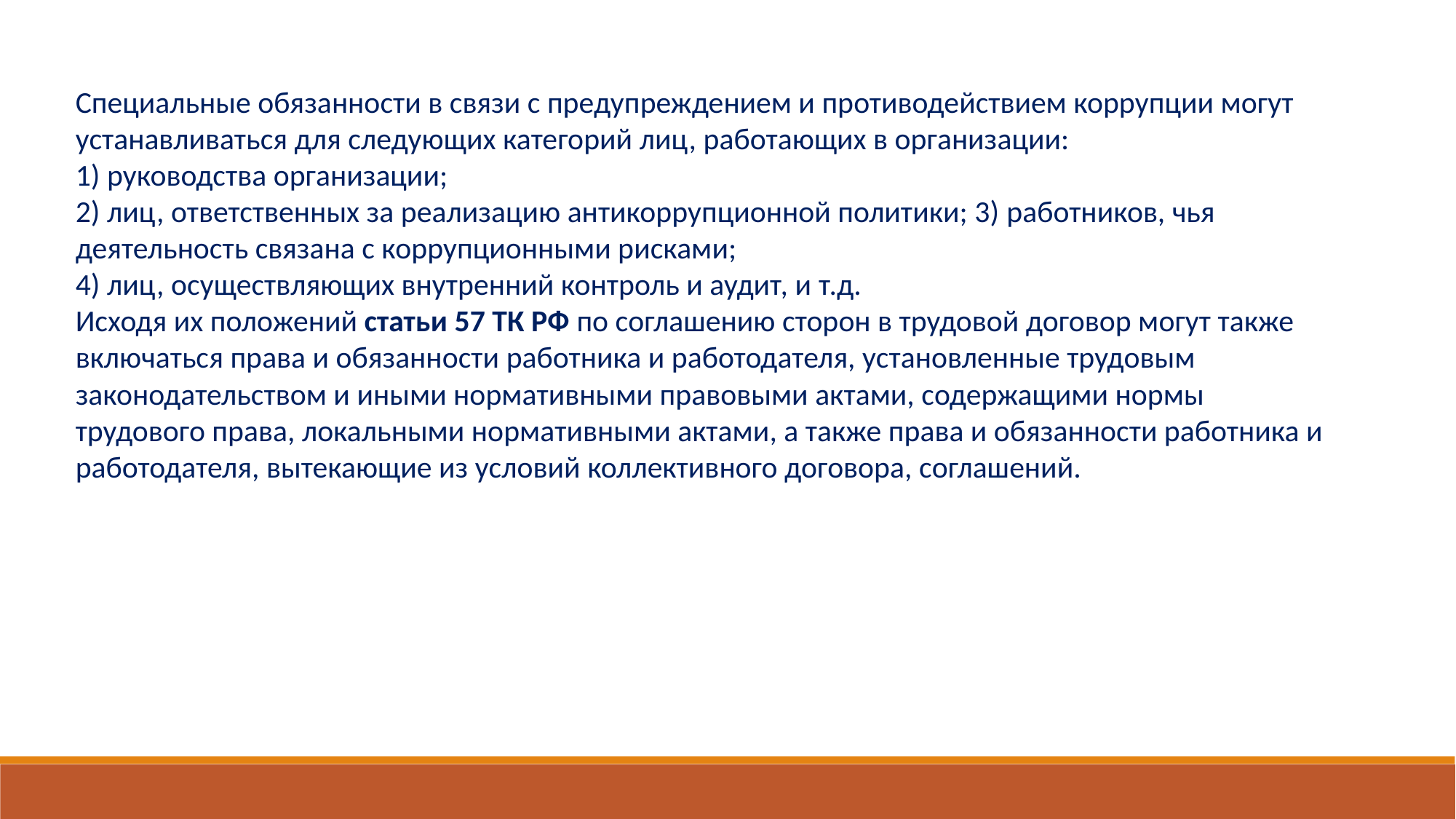

Специальные обязанности в связи с предупреждением и противодействием коррупции могут устанавливаться для следующих категорий лиц, работающих в организации:
1) руководства организации;
2) лиц, ответственных за реализацию антикоррупционной политики; 3) работников, чья деятельность связана с коррупционными рисками;
4) лиц, осуществляющих внутренний контроль и аудит, и т.д.
Исходя их положений статьи 57 ТК РФ по соглашению сторон в трудовой договор могут также включаться права и обязанности работника и работодателя, установленные трудовым законодательством и иными нормативными правовыми актами, содержащими нормы трудового права, локальными нормативными актами, а также права и обязанности работника и работодателя, вытекающие из условий коллективного договора, соглашений.